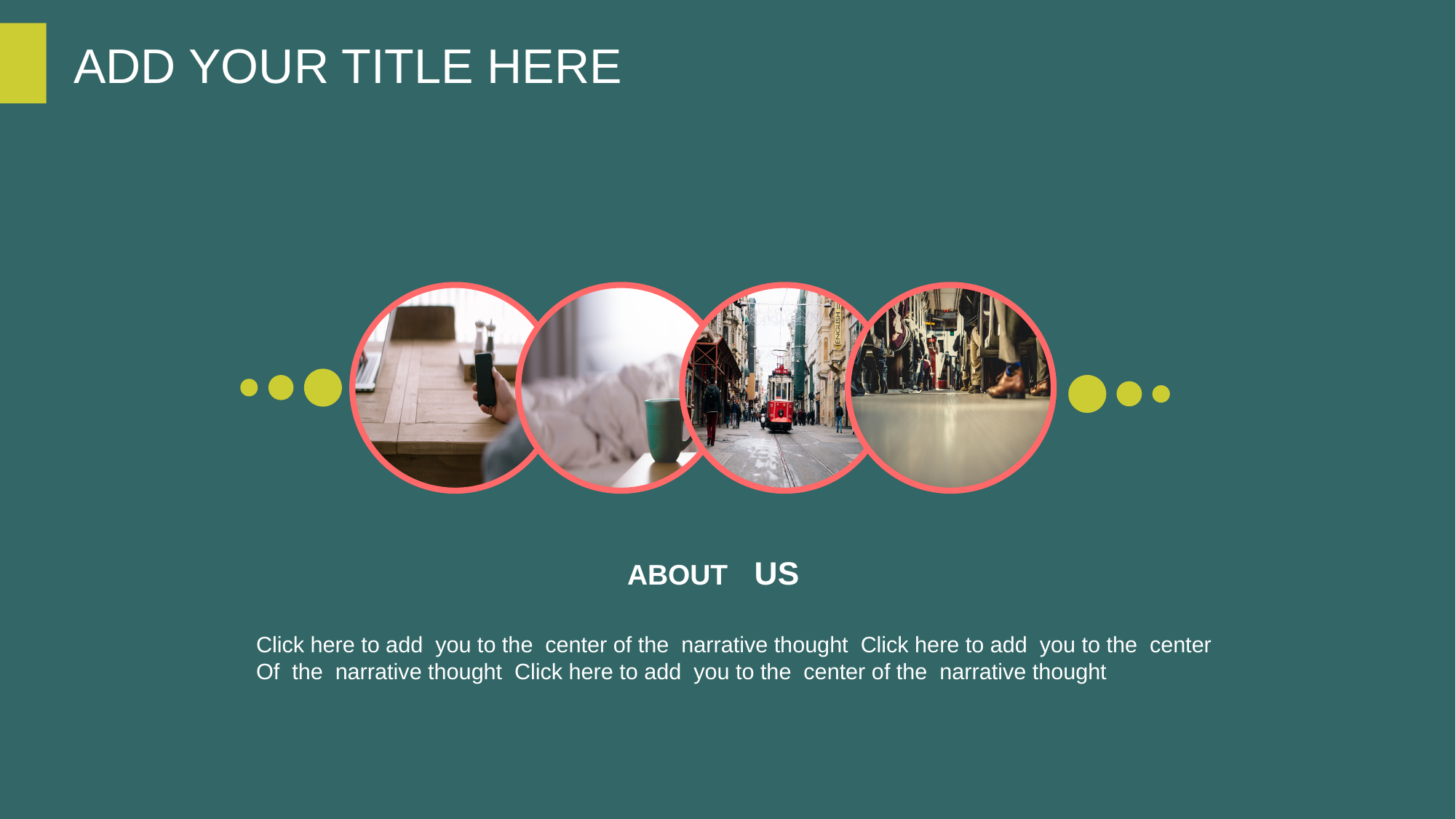

ADD YOUR TITLE HERE

                                                            ABOUT   US

Click here to add  you to the  center of the  narrative thought  Click here to add  you to the  center
Of  the  narrative thought  Click here to add  you to the  center of the  narrative thought